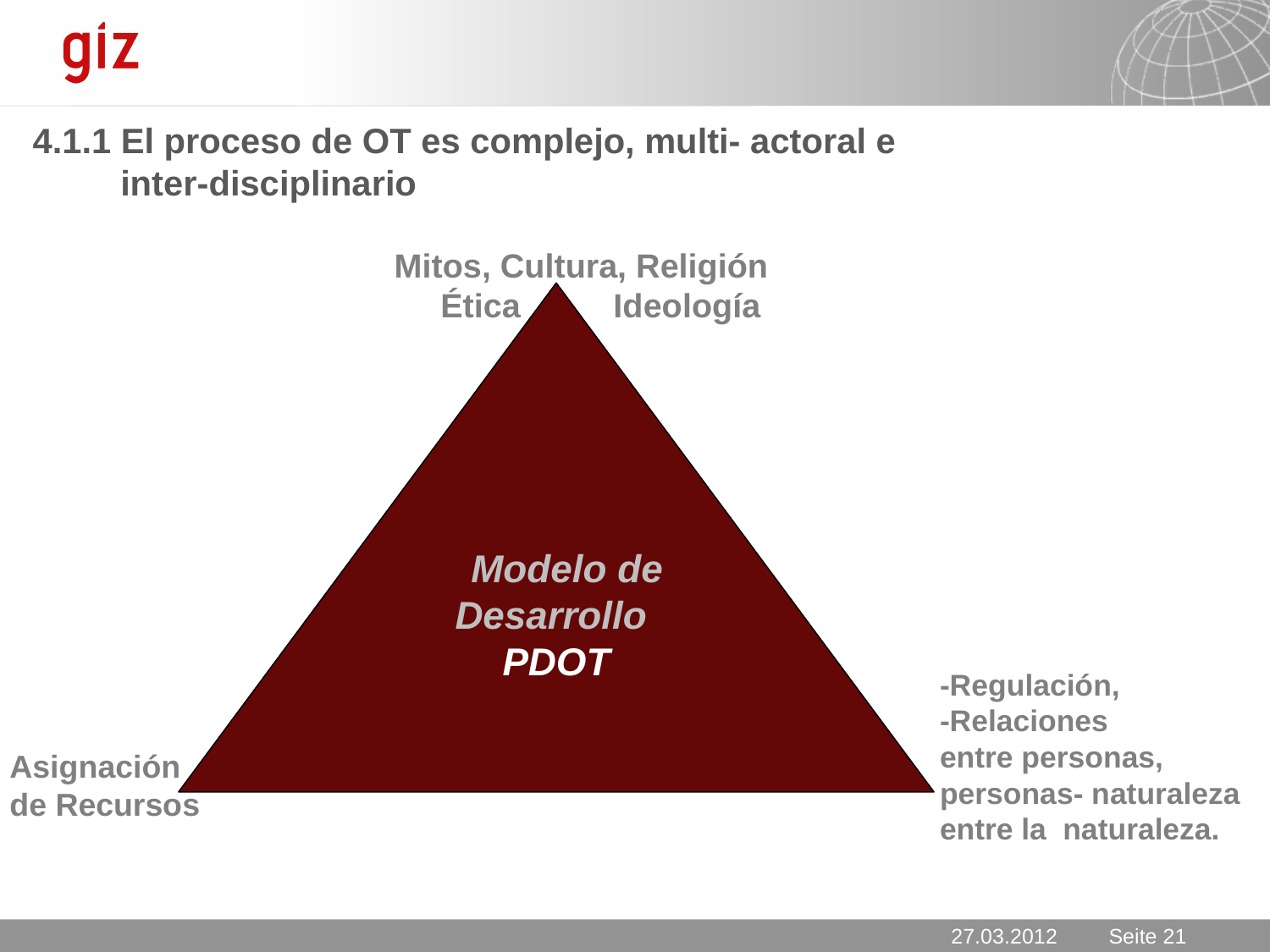

4.1.1 El proceso de OT es complejo, multi- actoral e
         inter-disciplinario
Mitos, Cultura, Religión
     Ética          Ideología
  Modelo de Desarrollo
PDOT
-Regulación,
-Relaciones
entre personas, personas- naturaleza
entre la  naturaleza.
Asignación
de Recursos
27.03.2012